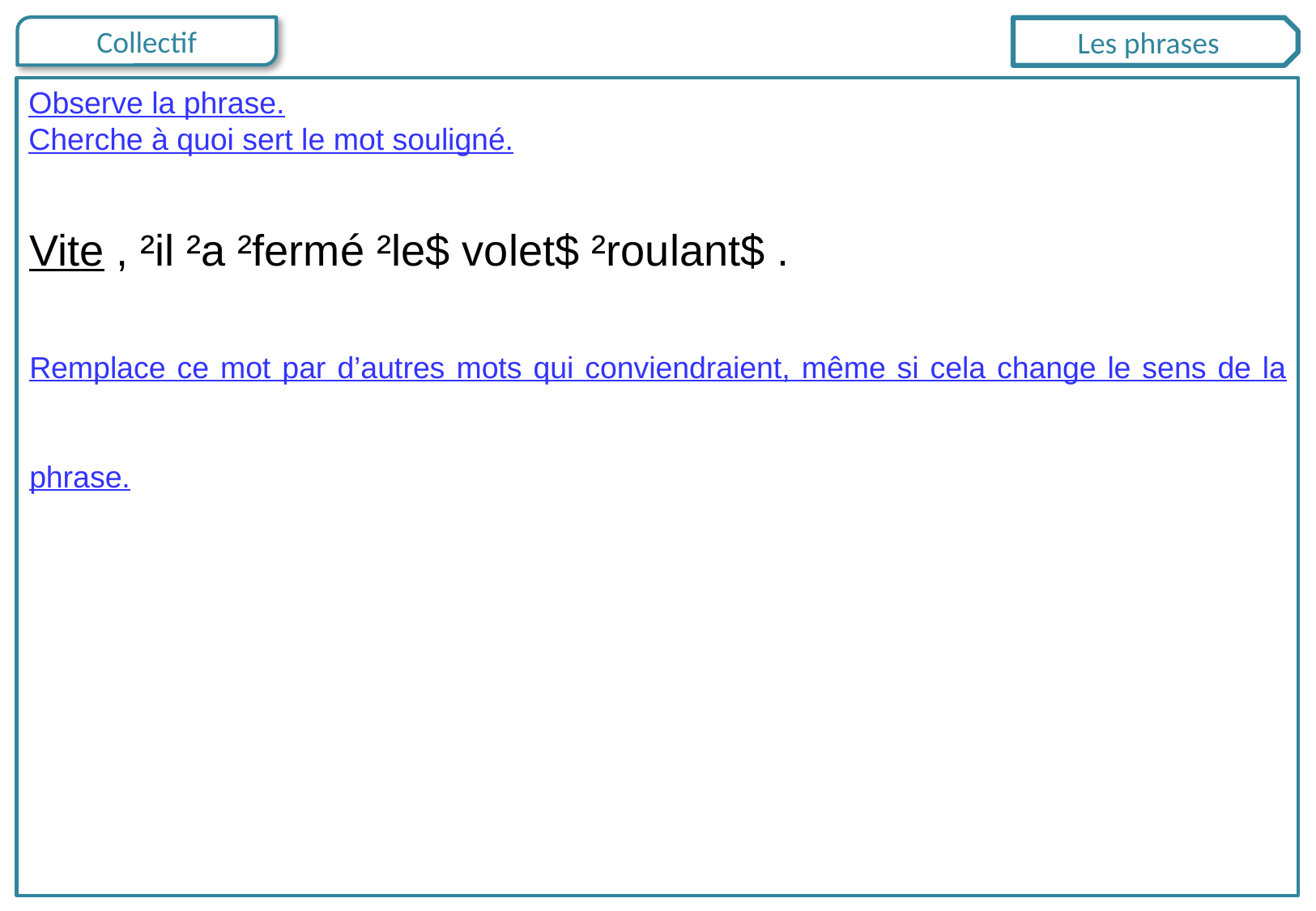

Les phrases
Observe la phrase.
Cherche à quoi sert le mot souligné.
Vite , ²il ²a ²fermé ²le$ volet$ ²roulant$ .
Remplace ce mot par d’autres mots qui conviendraient, même si cela change le sens de la phrase.